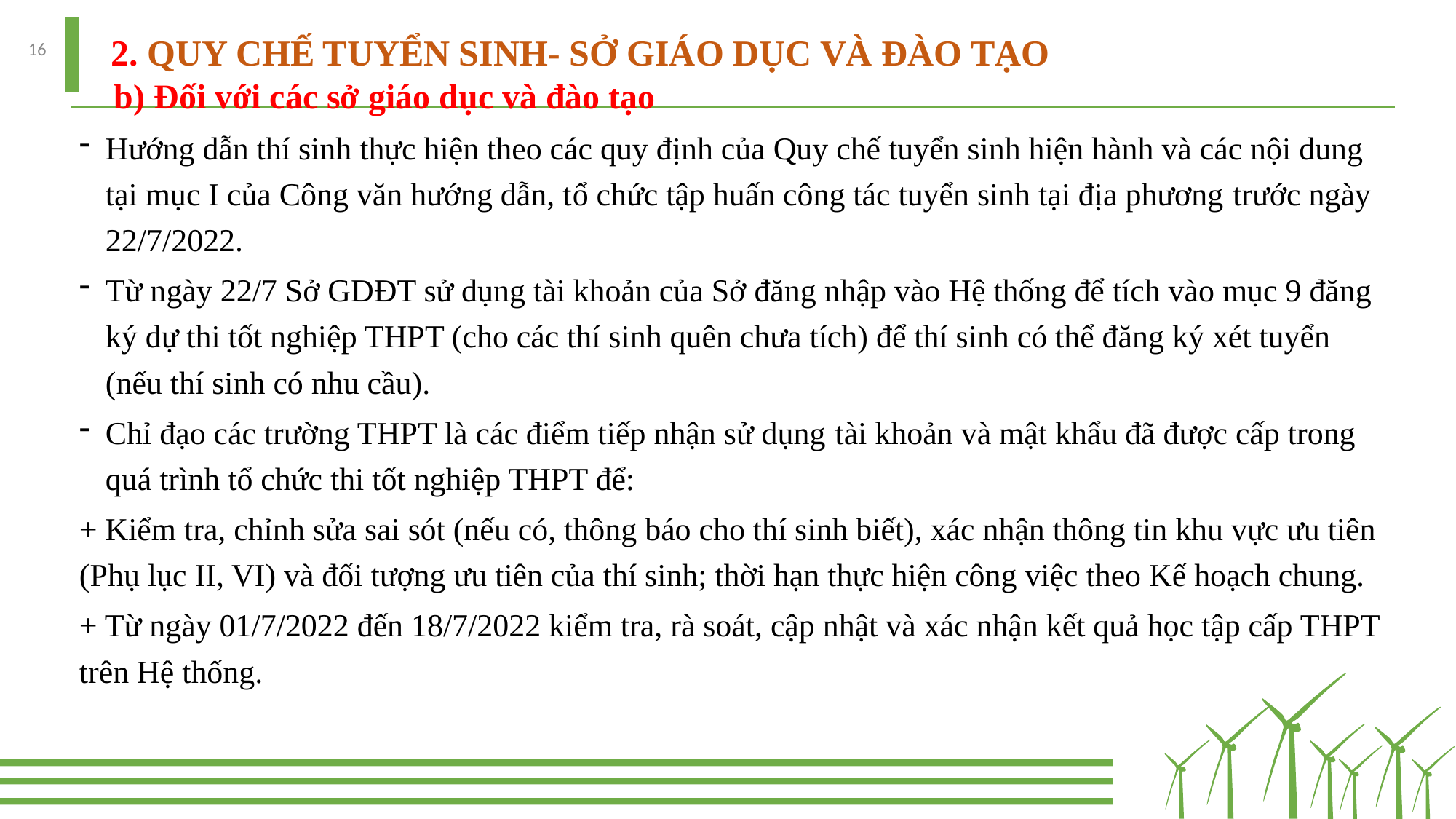

# 2. QUY CHẾ TUYỂN SINH- SỞ GIÁO DỤC VÀ ĐÀO TẠO
16
    b) Đối với các sở giáo dục và đào tạo
Hướng dẫn thí sinh thực hiện theo các quy định của Quy chế tuyển sinh hiện hành và các nội dung tại mục I của Công văn hướng dẫn, tổ chức tập huấn công tác tuyển sinh tại địa phương trước ngày 22/7/2022.
Từ ngày 22/7 Sở GDĐT sử dụng tài khoản của Sở đăng nhập vào Hệ thống để tích vào mục 9 đăng ký dự thi tốt nghiệp THPT (cho các thí sinh quên chưa tích) để thí sinh có thể đăng ký xét tuyển (nếu thí sinh có nhu cầu).
Chỉ đạo các trường THPT là các điểm tiếp nhận sử dụng tài khoản và mật khẩu đã được cấp trong quá trình tổ chức thi tốt nghiệp THPT để:
+ Kiểm tra, chỉnh sửa sai sót (nếu có, thông báo cho thí sinh biết), xác nhận thông tin khu vực ưu tiên (Phụ lục II, VI) và đối tượng ưu tiên của thí sinh; thời hạn thực hiện công việc theo Kế hoạch chung.
+ Từ ngày 01/7/2022 đến 18/7/2022 kiểm tra, rà soát, cập nhật và xác nhận kết quả học tập cấp THPT trên Hệ thống.